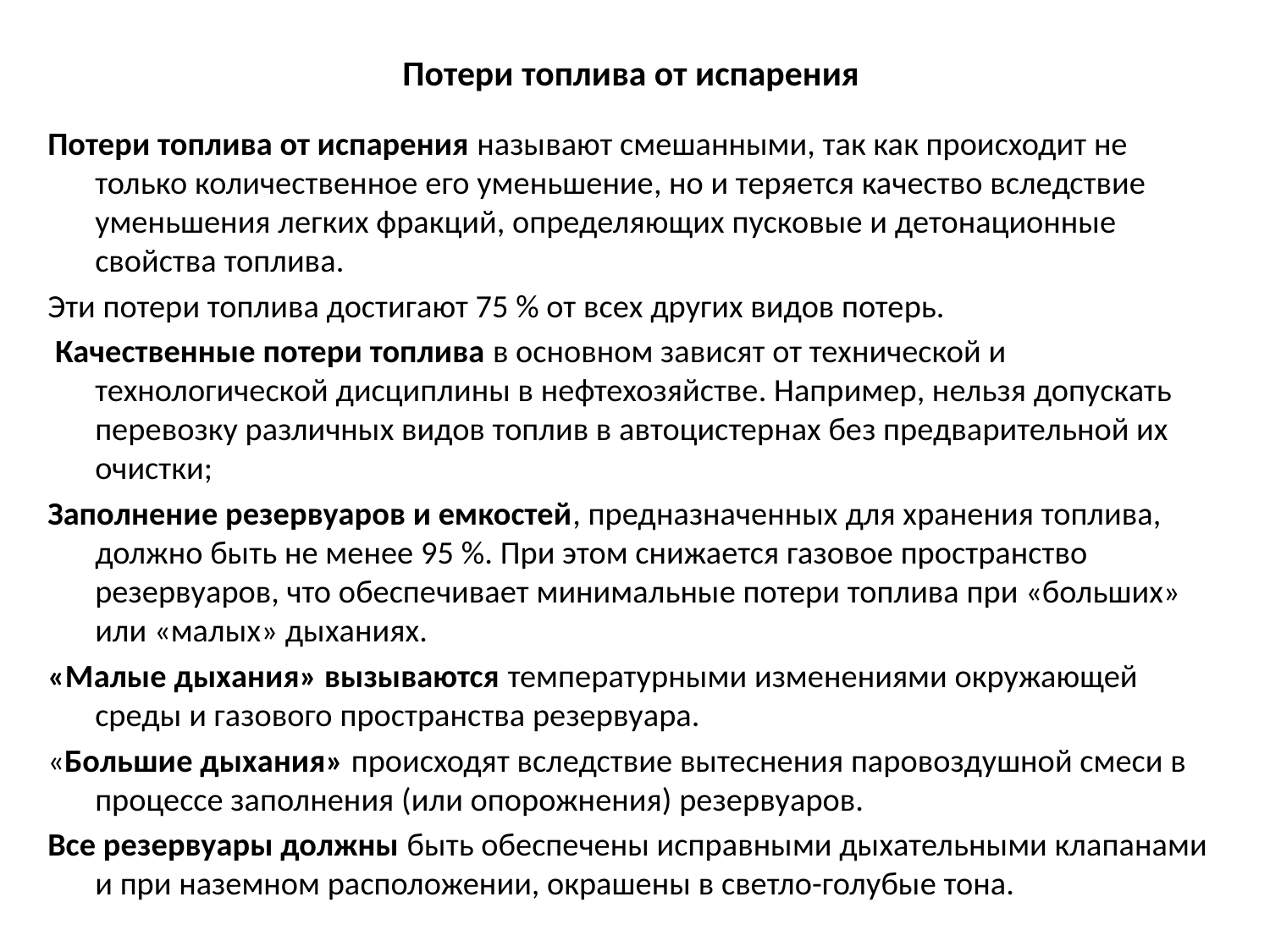

# Потери топлива от испарения
Потери топлива от испарения называют смешанными, так как происходит не только количественное его уменьшение, но и теряется качество вследствие уменьшения легких фракций, определяющих пусковые и детонационные свойства топлива.
Эти потери топлива достигают 75 % от всех других видов потерь.
 Качественные потери топлива в основном зависят от технической и технологической дисциплины в нефтехозяйстве. Например, нельзя допускать перевозку различных видов топлив в автоцистернах без предварительной их очистки;
Заполнение резервуаров и емкостей, предназначенных для хранения топлива, должно быть не менее 95 %. При этом снижается газовое пространство резервуаров, что обеспечивает минимальные потери топлива при «больших» или «малых» дыханиях.
«Малые дыхания» вызываются температурными изменениями окружающей среды и газового пространства резервуара.
«Большие дыхания» происходят вследствие вытеснения паровоздушной смеси в процессе заполнения (или опорожнения) резервуаров.
Все резервуары должны быть обеспечены исправными дыхательными клапанами и при наземном расположении, окрашены в светло-голубые тона.